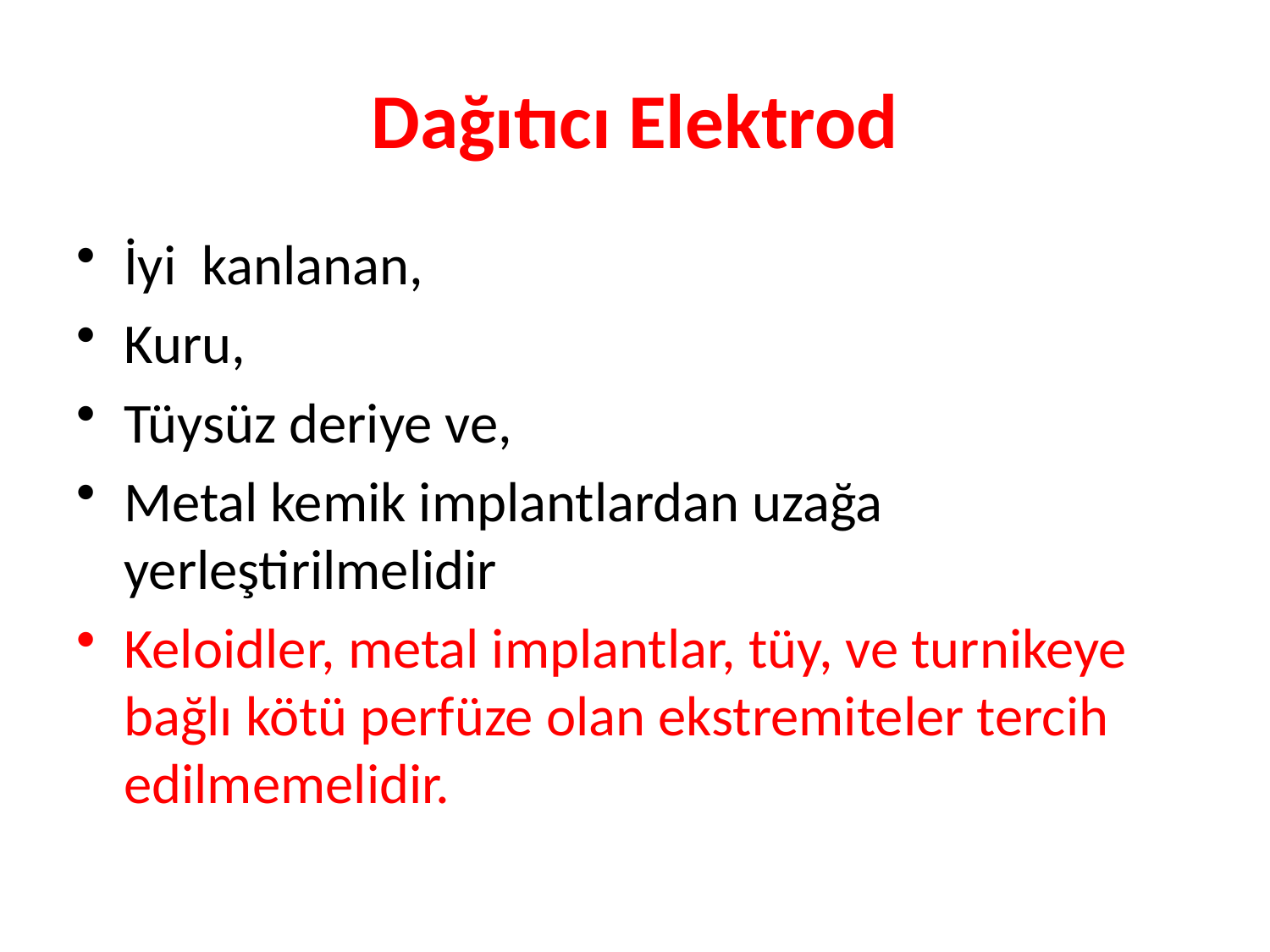

# Dağıtıcı Elektrod
İyi  kanlanan,
Kuru,
Tüysüz deriye ve,
Metal kemik implantlardan uzağa yerleştirilmelidir
Keloidler, metal implantlar, tüy, ve turnikeye bağlı kötü perfüze olan ekstremiteler tercih edilmemelidir.